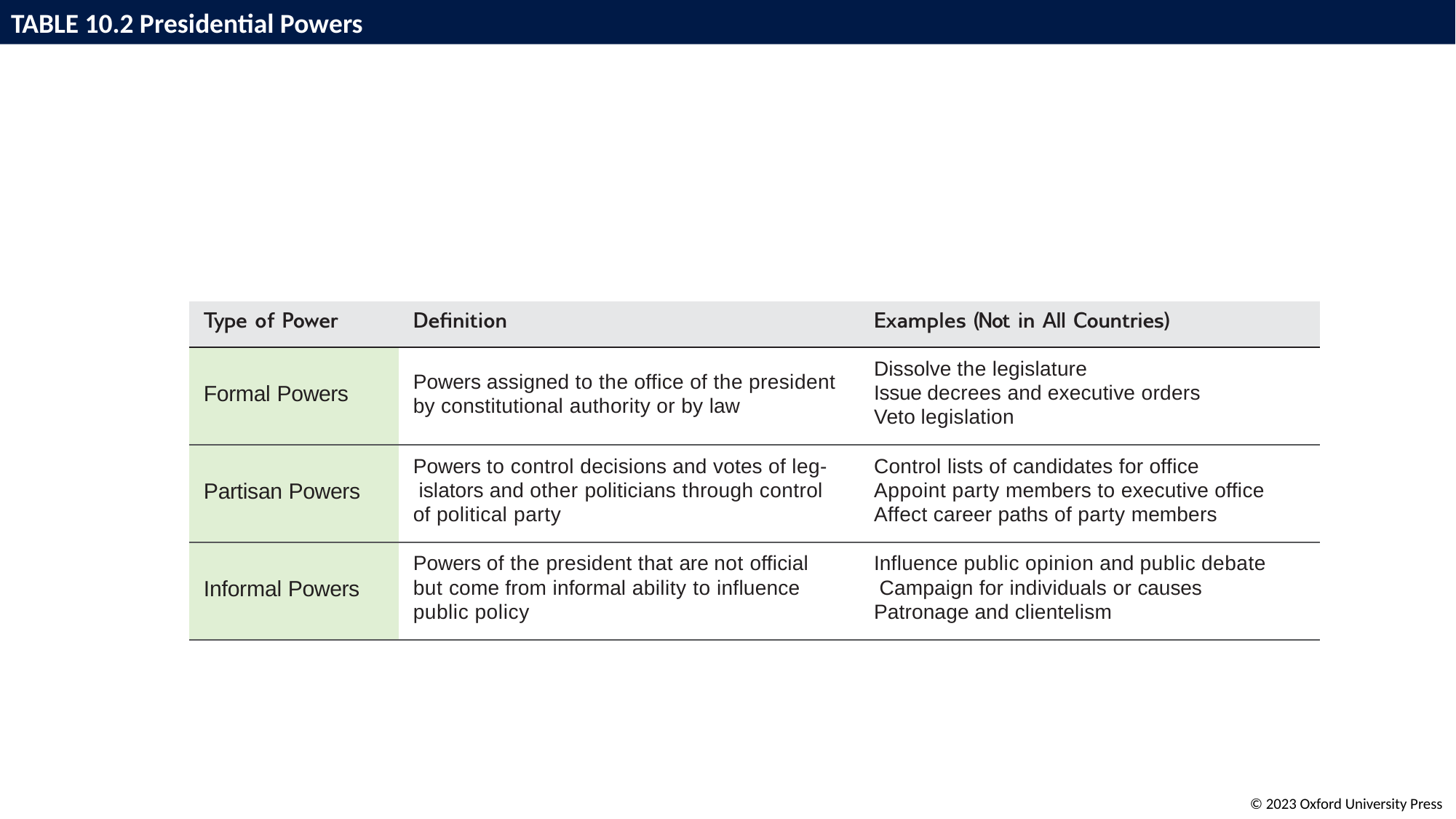

# TABLE 10.2 Presidential Powers
| Type of Power | Definition | Examples (Not in All Countries) |
| --- | --- | --- |
| Formal Powers | Powers assigned to the office of the president by constitutional authority or by law | Dissolve the legislature Issue decrees and executive orders Veto legislation |
| Partisan Powers | Powers to control decisions and votes of leg- islators and other politicians through control of political party | Control lists of candidates for office Appoint party members to executive office Affect career paths of party members |
| Informal Powers | Powers of the president that are not official but come from informal ability to influence public policy | Influence public opinion and public debate Campaign for individuals or causes Patronage and clientelism |